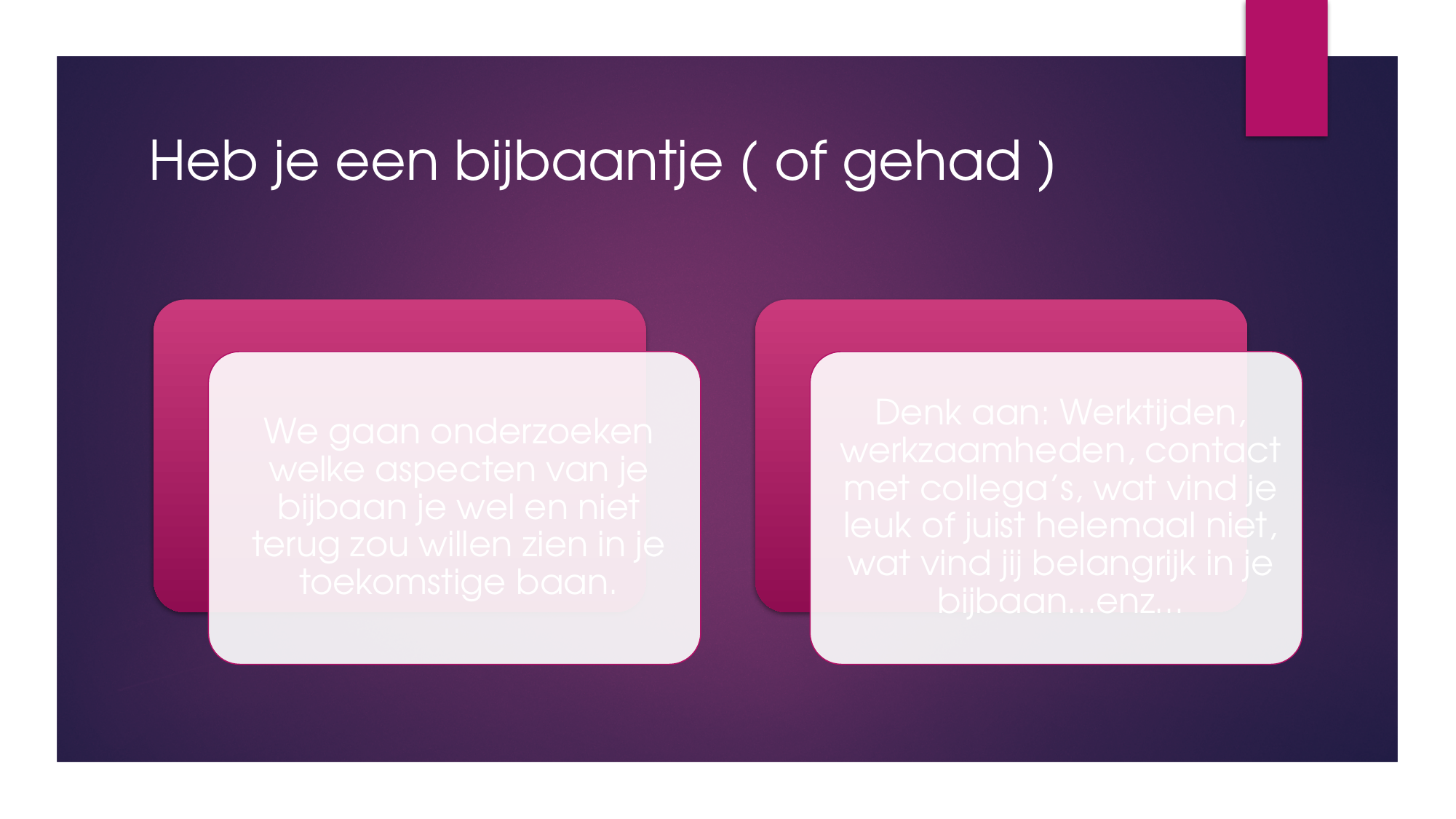

# Heb je een bijbaantje ( of gehad )
We gaan onderzoeken welke aspecten van je bijbaan je wel en niet terug zou willen zien in je toekomstige baan.
Denk aan: Werktijden, werkzaamheden, contact met collega’s, wat vind je leuk of juist helemaal niet, wat vind jij belangrijk in je bijbaan…enz…